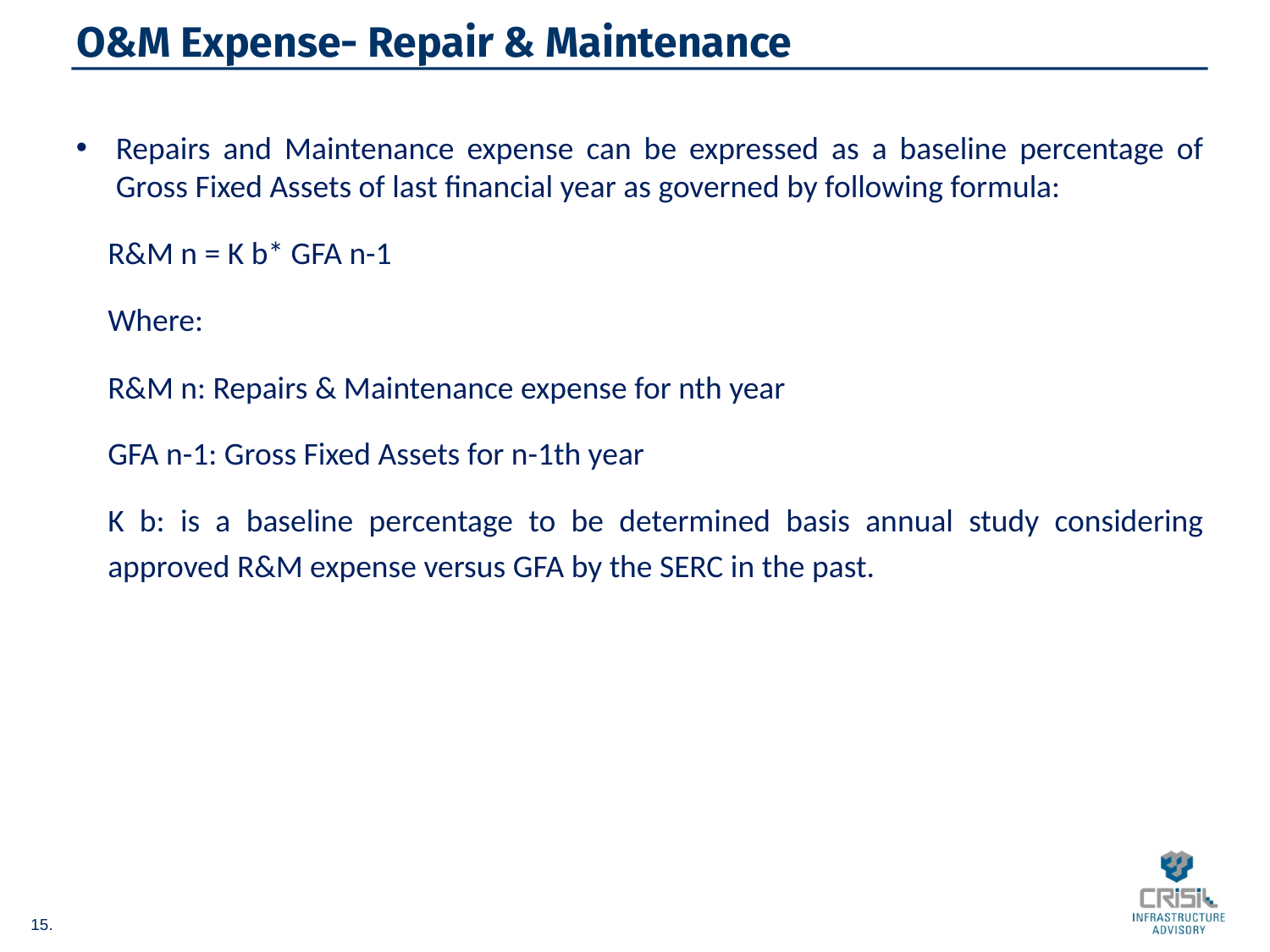

# O&M Expense- Repair & Maintenance
Repairs and Maintenance expense can be expressed as a baseline percentage of Gross Fixed Assets of last financial year as governed by following formula:
R&M n = K b* GFA n-1
Where:
R&M n: Repairs & Maintenance expense for nth year
GFA n-1: Gross Fixed Assets for n-1th year
K b: is a baseline percentage to be determined basis annual study considering approved R&M expense versus GFA by the SERC in the past.